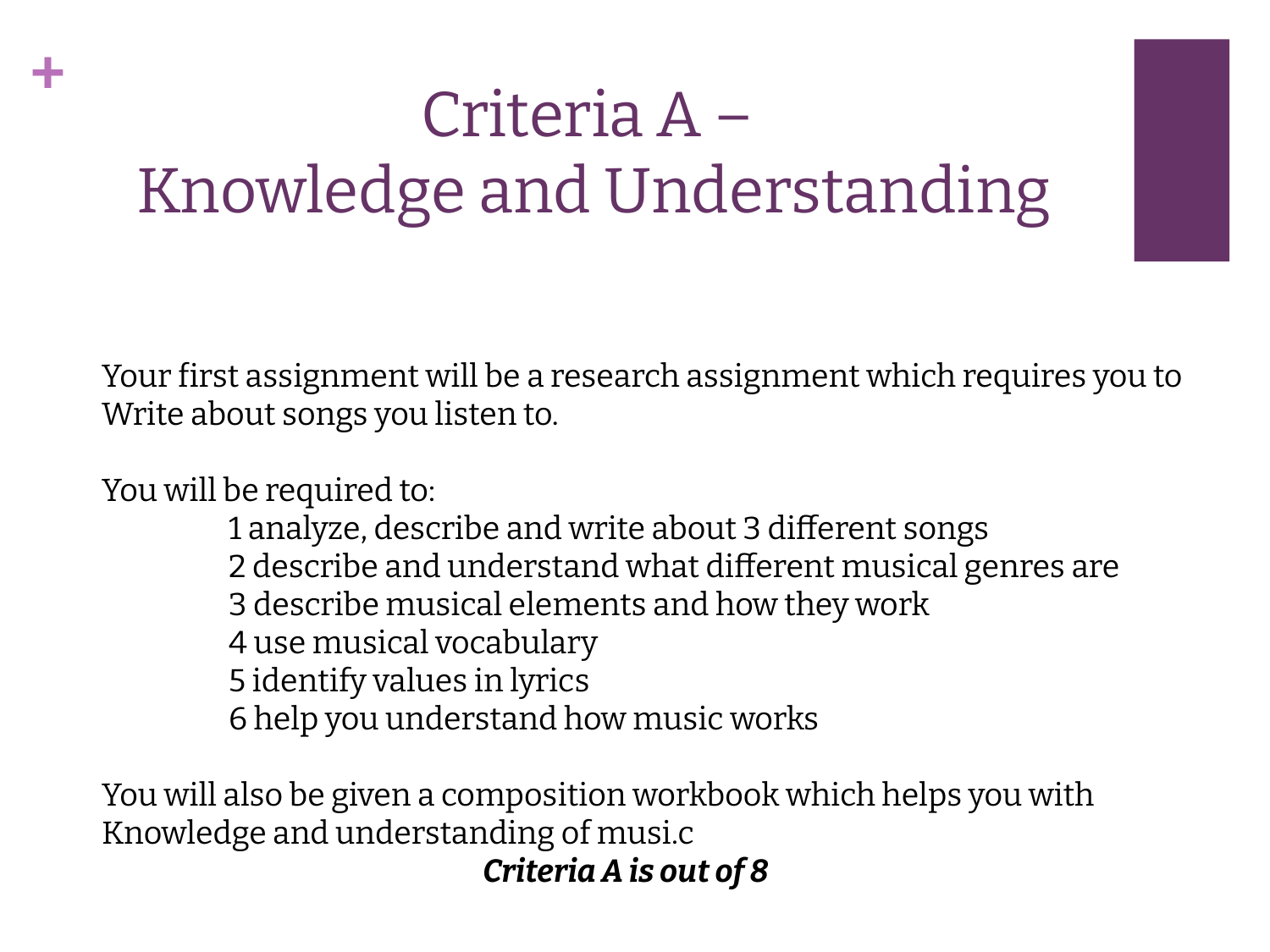

# Criteria A – Knowledge and Understanding
Your first assignment will be a research assignment which requires you to
Write about songs you listen to.

You will be required to:
	1 analyze, describe and write about 3 different songs
	2 describe and understand what different musical genres are
	3 describe musical elements and how they work
	4 use musical vocabulary
	5 identify values in lyrics
	6 help you understand how music works

You will also be given a composition workbook which helps you with
Knowledge and understanding of musi.c
			Criteria A is out of 8